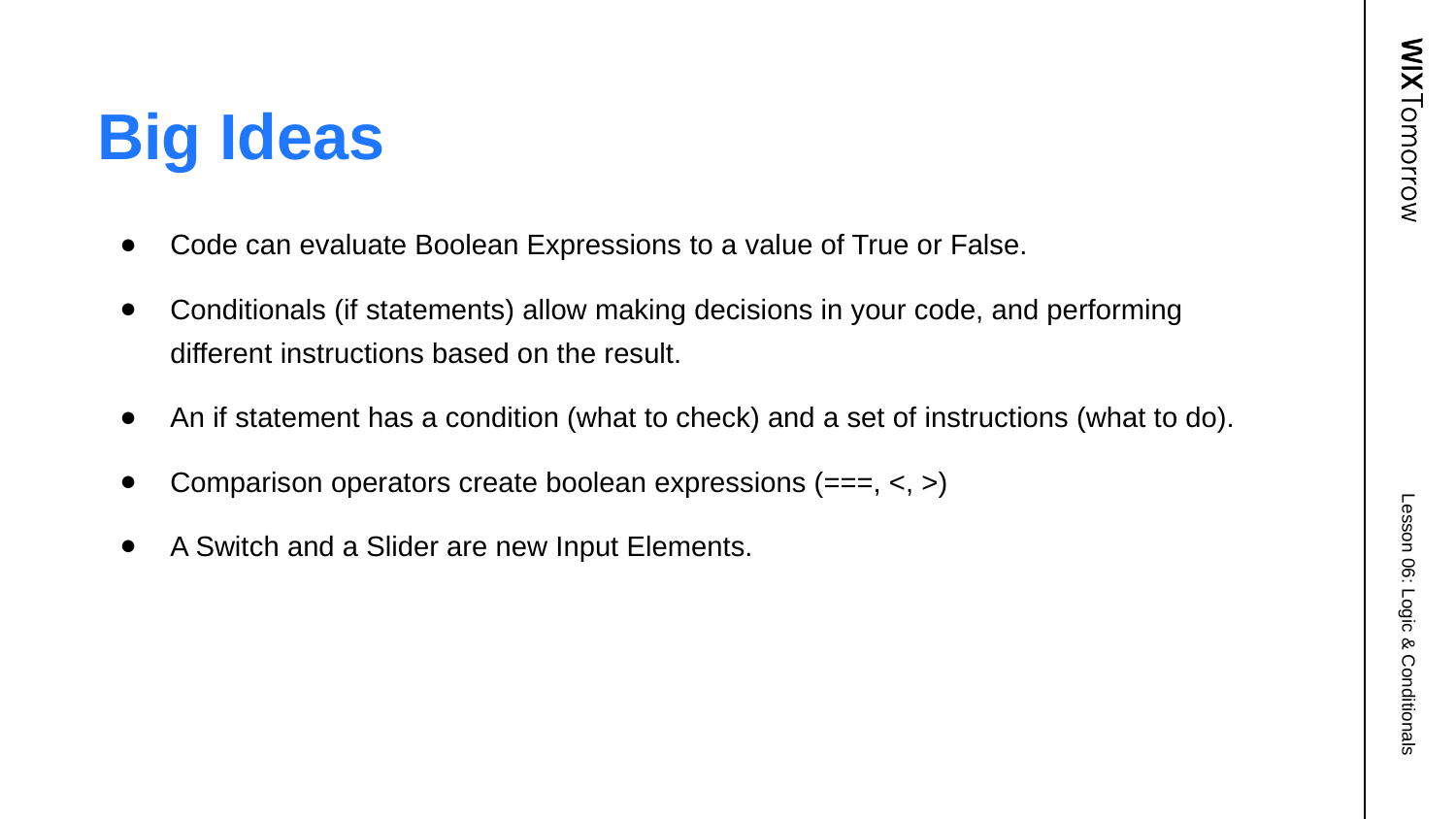

# Big Ideas
Code can evaluate Boolean Expressions to a value of True or False.
Conditionals (if statements) allow making decisions in your code, and performing different instructions based on the result.
An if statement has a condition (what to check) and a set of instructions (what to do).
Comparison operators create boolean expressions (===, <, >)
A Switch and a Slider are new Input Elements.